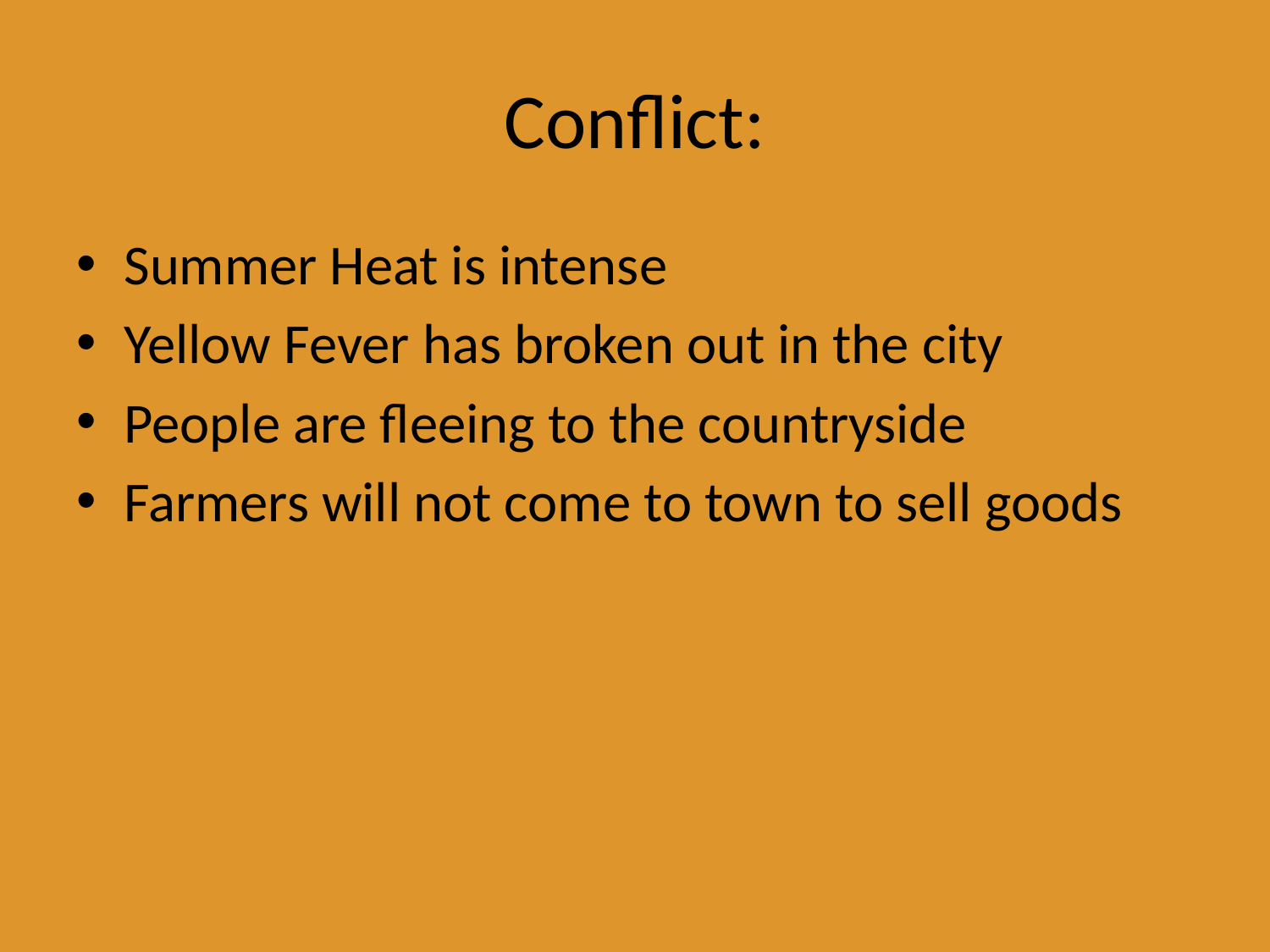

# Conflict:
Summer Heat is intense
Yellow Fever has broken out in the city
People are fleeing to the countryside
Farmers will not come to town to sell goods